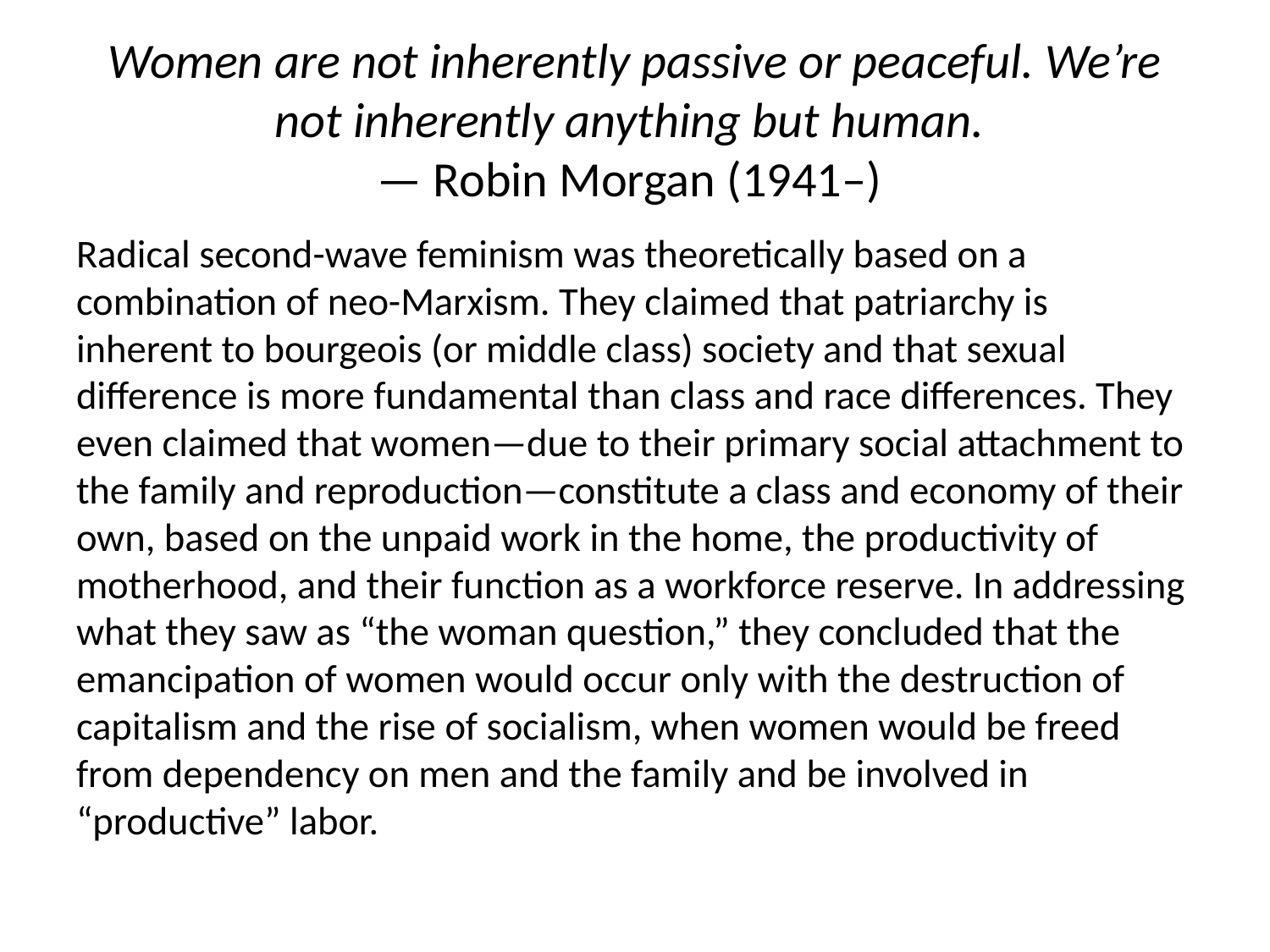

# Women are not inherently passive or peaceful. We’re not inherently anything but human. — Robin Morgan (1941–)
Radical second-wave feminism was theoretically based on a combination of neo-Marxism. They claimed that patriarchy is inherent to bourgeois (or middle class) society and that sexual difference is more fundamental than class and race differences. They even claimed that women—due to their primary social attachment to the family and reproduction—constitute a class and economy of their own, based on the unpaid work in the home, the productivity of motherhood, and their function as a workforce reserve. In addressing what they saw as “the woman question,” they concluded that the emancipation of women would occur only with the destruction of capitalism and the rise of socialism, when women would be freed from dependency on men and the family and be involved in “productive” labor.